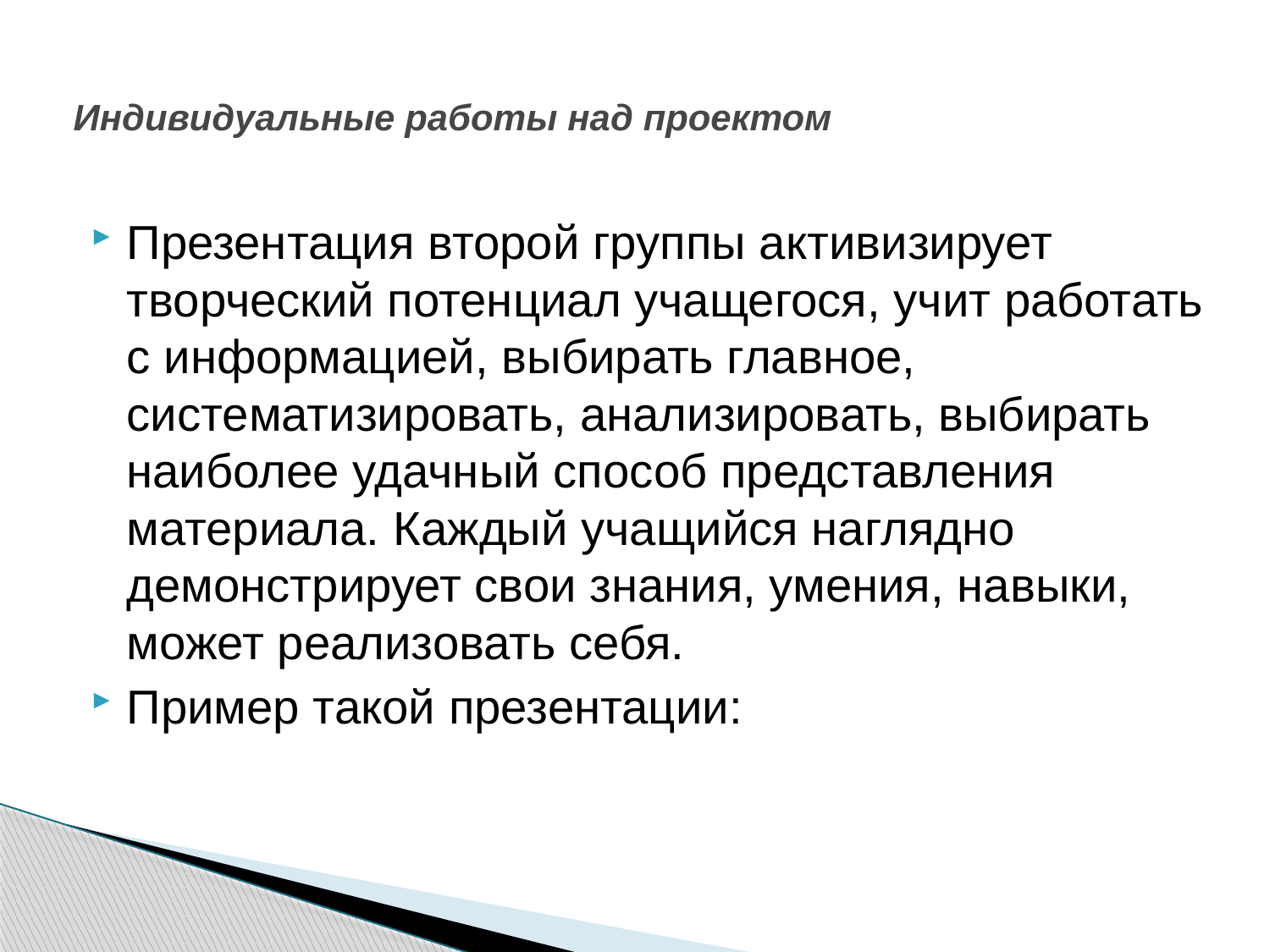

# Индивидуальные работы над проектом
Презентация второй группы активизирует творческий потенциал учащегося, учит работать с информацией, выбирать главное, систематизировать, анализировать, выбирать наиболее удачный способ представления материала. Каждый учащийся наглядно демонстрирует свои знания, умения, навыки, может реализовать себя.
Пример такой презентации: